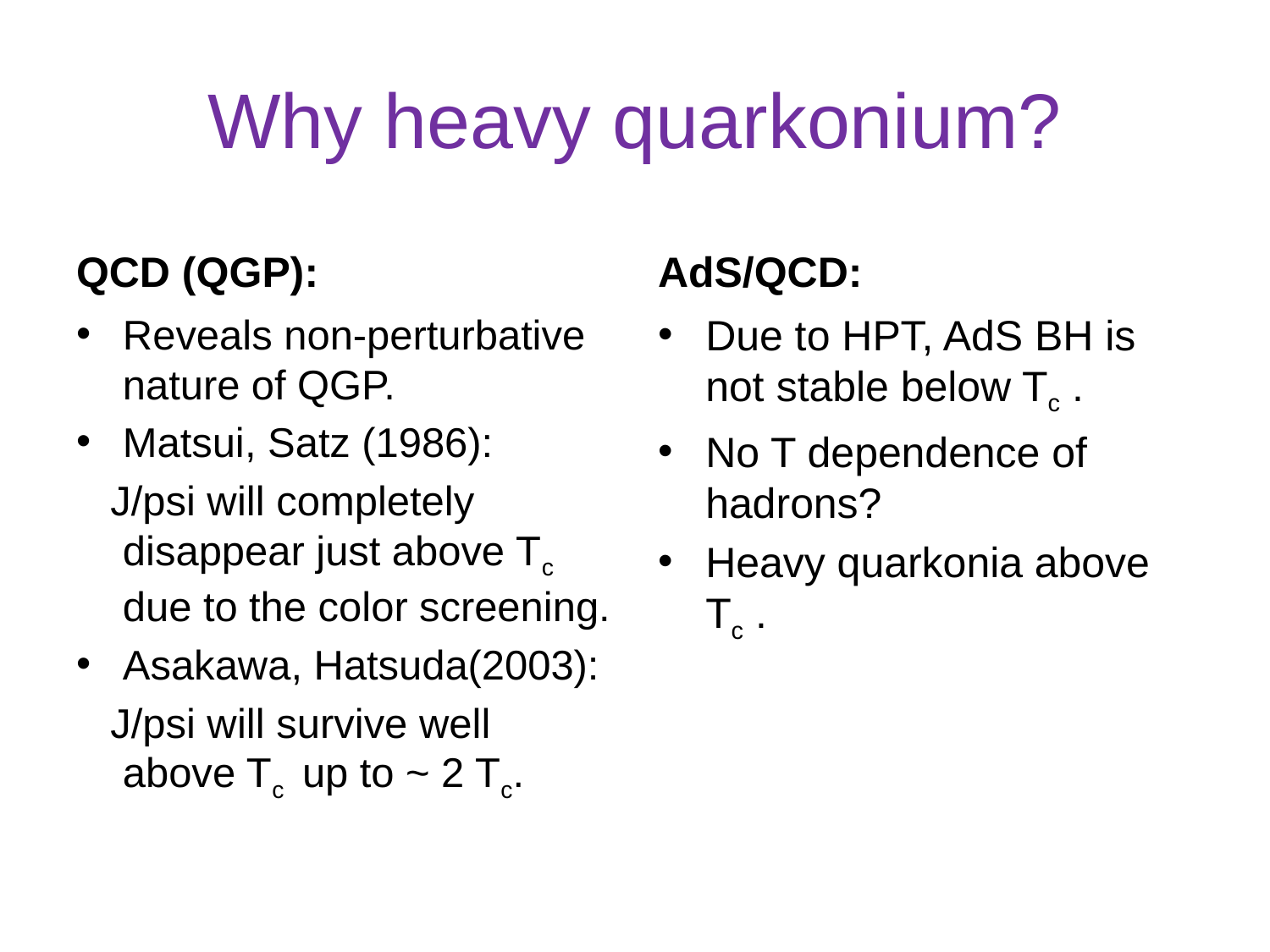

# Why heavy quarkonium?
QCD (QGP):
AdS/QCD:
Reveals non-perturbative nature of QGP.
Matsui, Satz (1986):
   J/psi will completely disappear just above Tc  due to the color screening.
Asakawa, Hatsuda(2003):
   J/psi will survive well above Tc  up to ~ 2 Tc.

Due to HPT, AdS BH is not stable below Tc .
No T dependence of hadrons?
Heavy quarkonia above Tc .